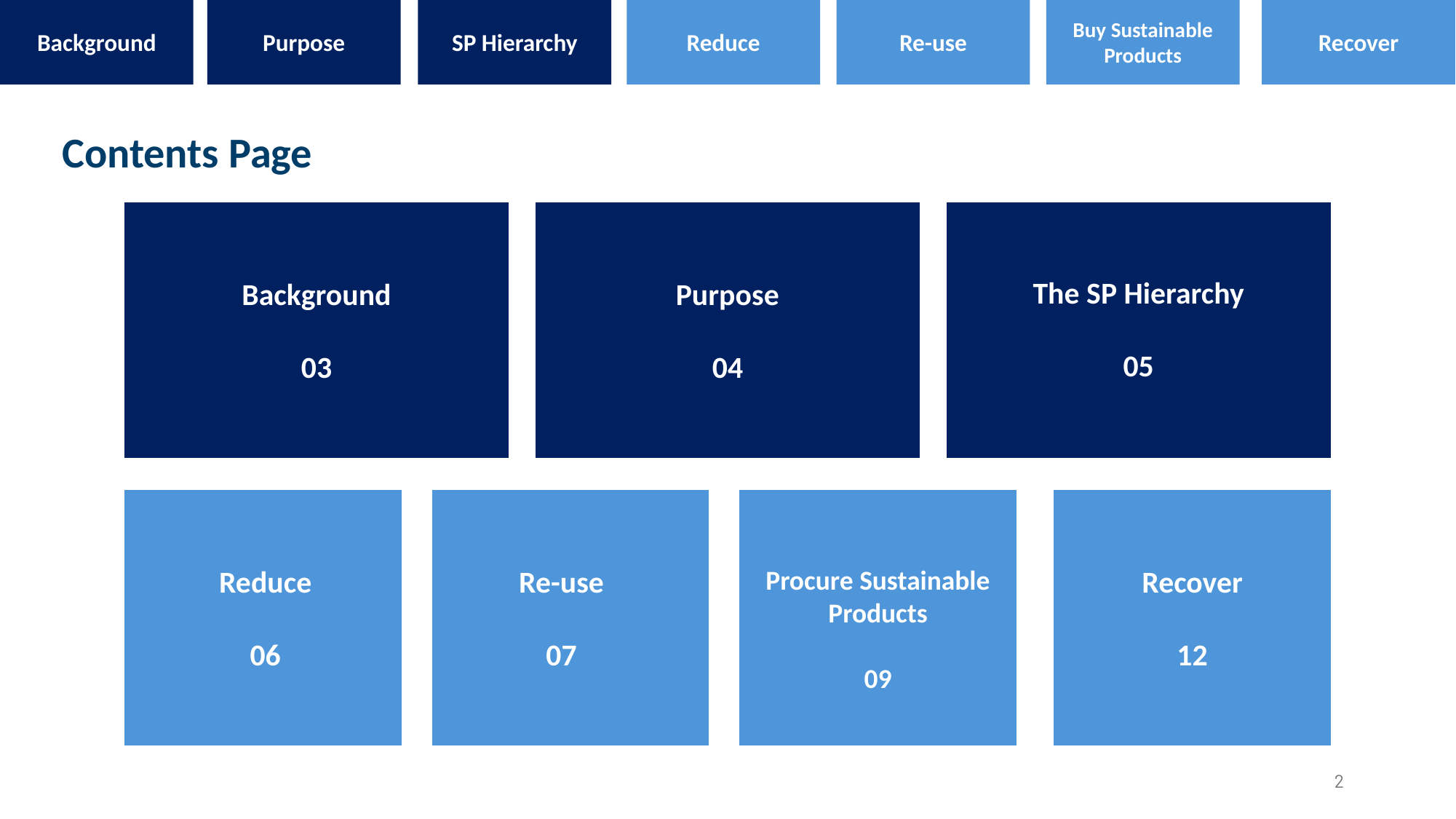

Background
Purpose
SP Hierarchy
Reduce
Re-use
Buy Sustainable Products
Recover
# Contents Page

The SP Hierarchy
05
Background
03
Purpose
04

Re-use
07
Procure Sustainable Products
09
Recover
12
Reduce
06
2